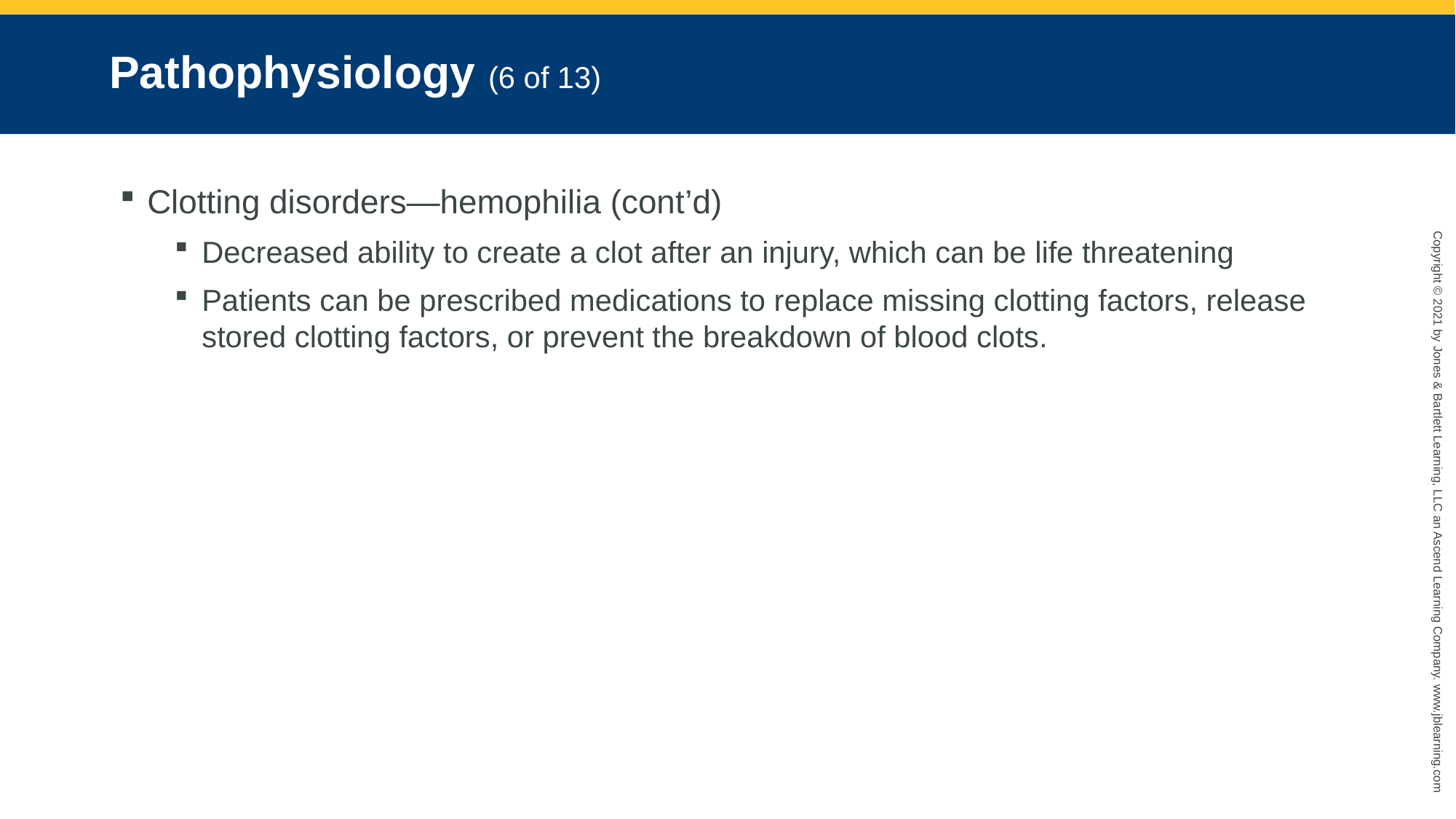

# Pathophysiology (6 of 13)
Clotting disorders—hemophilia (cont’d)
Decreased ability to create a clot after an injury, which can be life threatening
Patients can be prescribed medications to replace missing clotting factors, release stored clotting factors, or prevent the breakdown of blood clots.